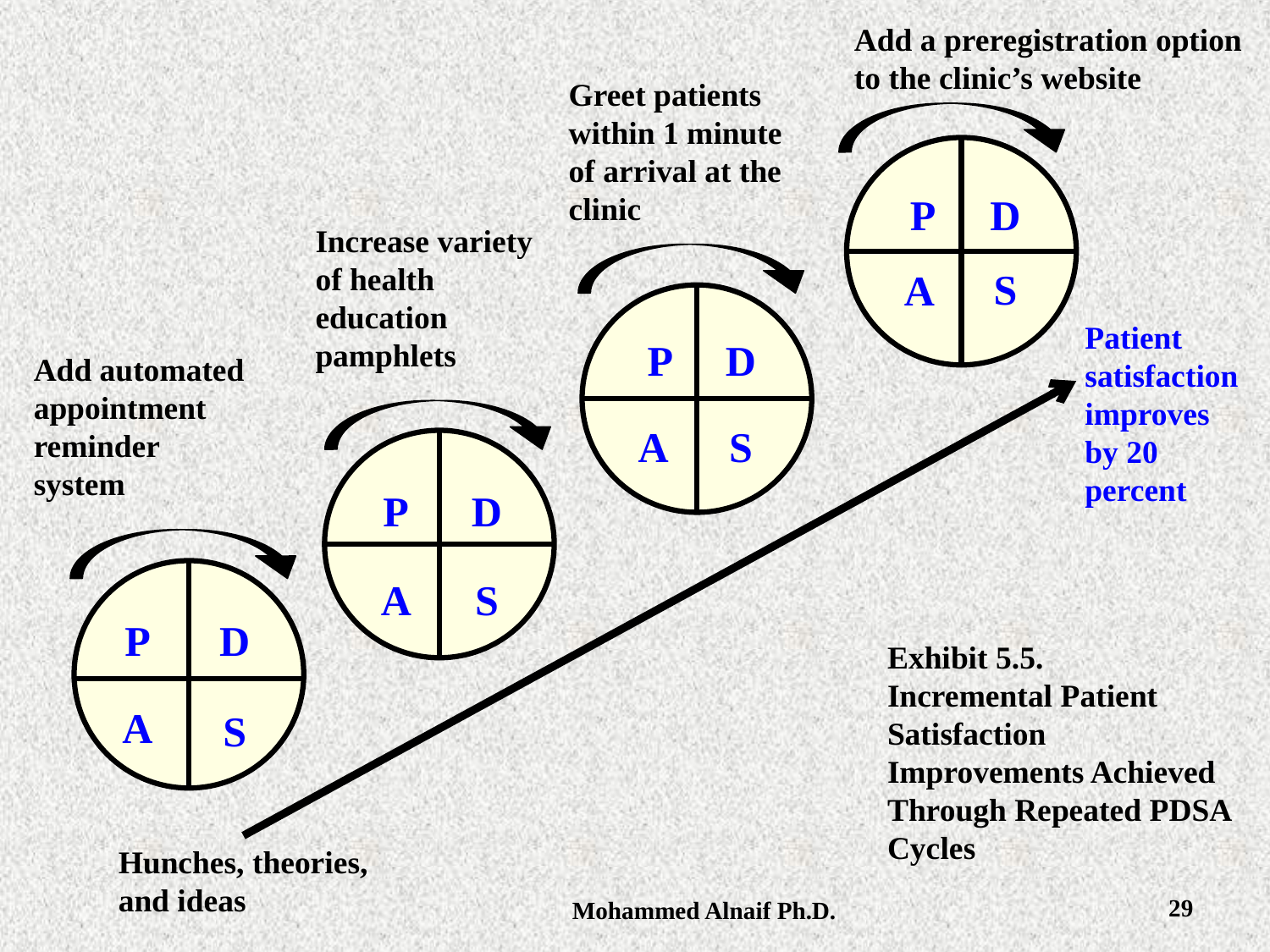

Add a preregistration option to the clinic’s website
Greet patients within 1 minute of arrival at the clinic

P
D
Increase variety of health education pamphlets

S
A

Patient satisfaction improves by 20 percent
P
D
Add automated appointment reminder system

S
A

D
P

S
A
D
P
Exhibit 5.5.
Incremental Patient Satisfaction Improvements Achieved Through Repeated PDSA Cycles
A
S
Hunches, theories, and ideas
29
Mohammed Alnaif Ph.D.